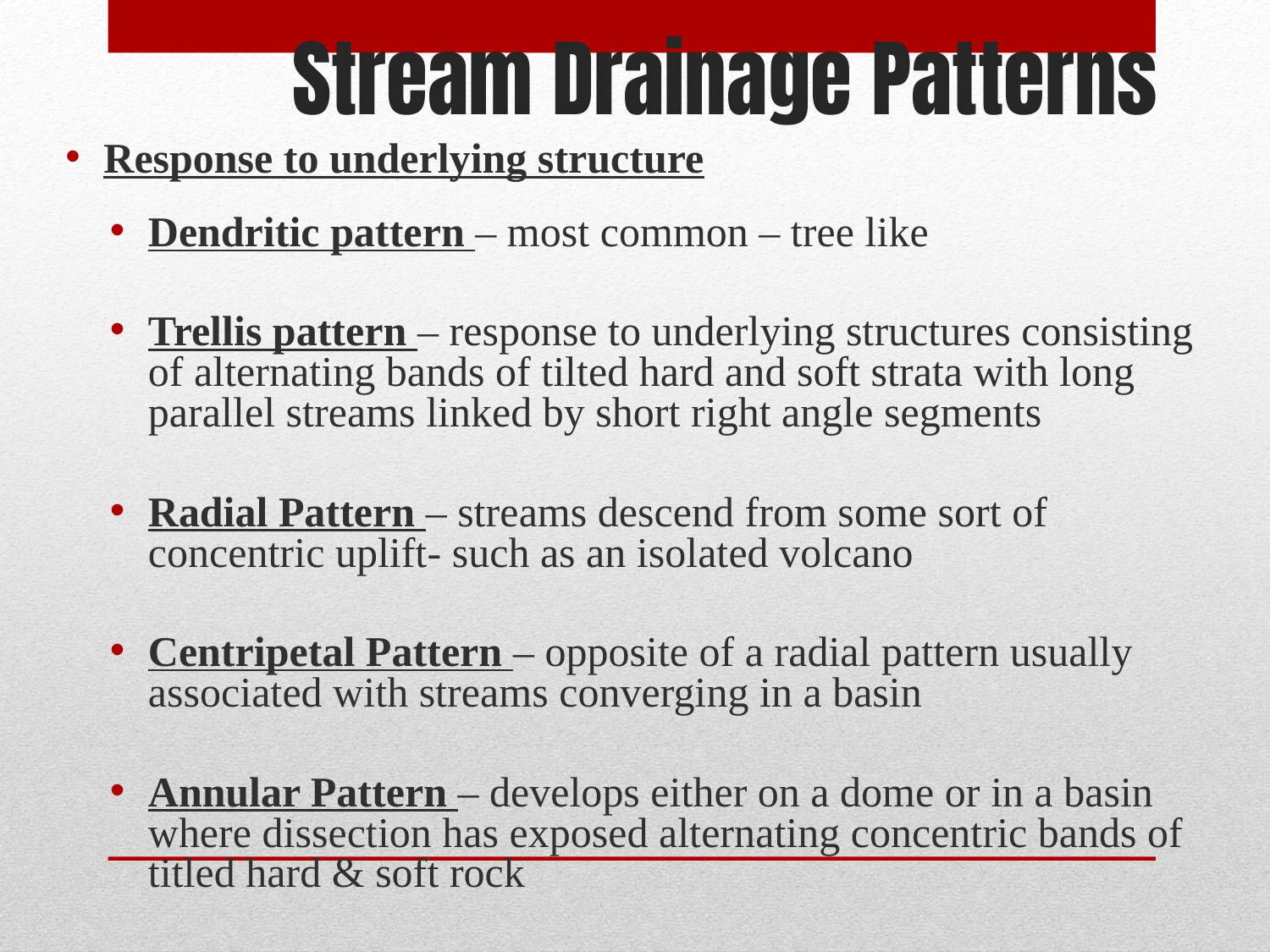

# Stream Drainage Patterns
Response to underlying structure

Dendritic pattern – most common – tree like

Trellis pattern – response to underlying structures consisting of alternating bands of tilted hard and soft strata with long parallel streams linked by short right angle segments

Radial Pattern – streams descend from some sort of concentric uplift- such as an isolated volcano

Centripetal Pattern – opposite of a radial pattern usually associated with streams converging in a basin

Annular Pattern – develops either on a dome or in a basin where dissection has exposed alternating concentric bands of titled hard & soft rock